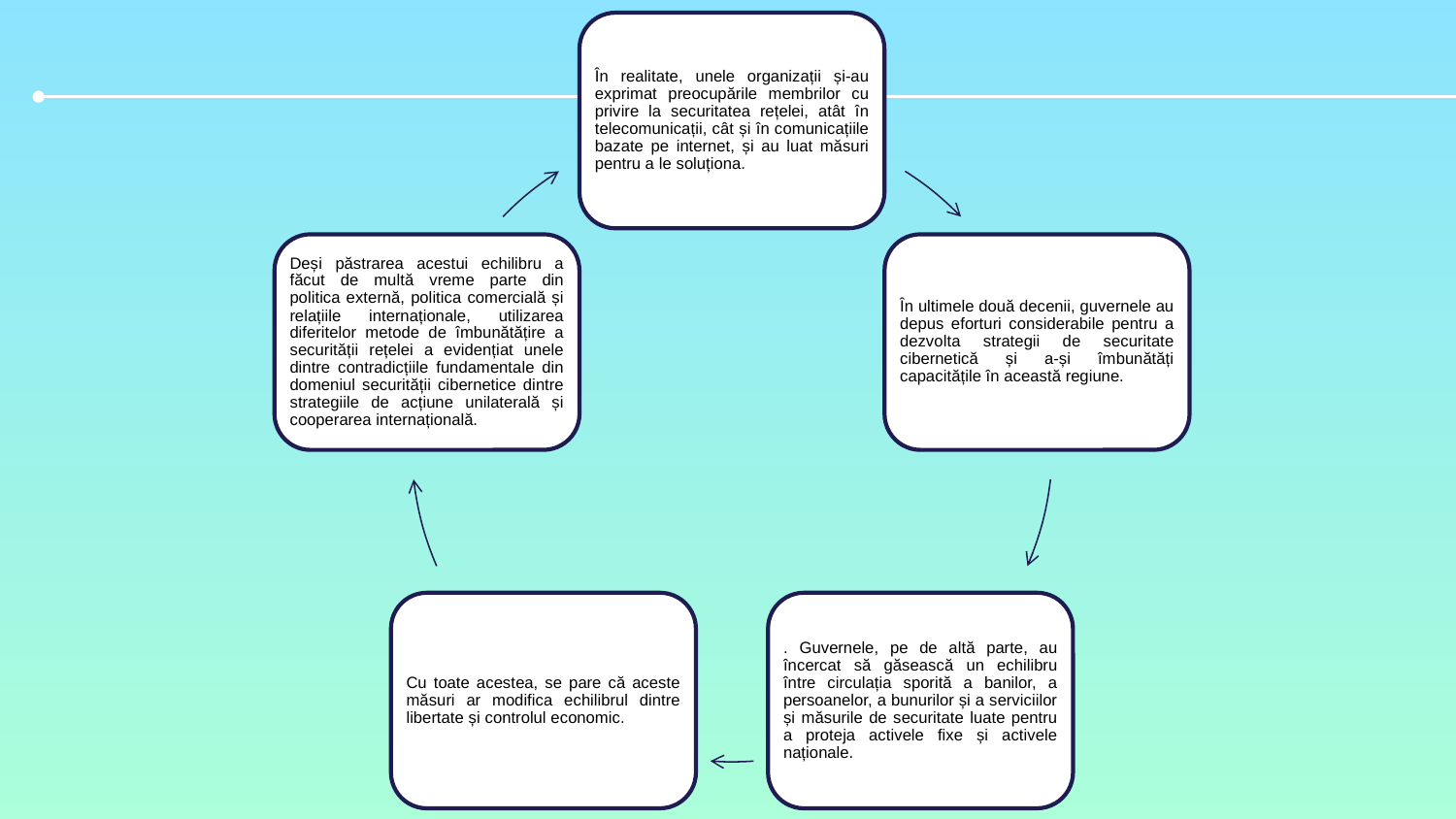

În realitate, unele organizații și-au exprimat preocupările membrilor cu privire la securitatea rețelei, atât în telecomunicații, cât și în comunicațiile bazate pe internet, și au luat măsuri pentru a le soluționa.
În ultimele două decenii, guvernele au depus eforturi considerabile pentru a dezvolta strategii de securitate cibernetică și a-și îmbunătăți capacitățile în această regiune.
. Guvernele, pe de altă parte, au încercat să găsească un echilibru între circulația sporită a banilor, a persoanelor, a bunurilor și a serviciilor și măsurile de securitate luate pentru a proteja activele fixe și activele naționale.
Cu toate acestea, se pare că aceste măsuri ar modifica echilibrul dintre libertate și controlul economic.
Deși păstrarea acestui echilibru a făcut de multă vreme parte din politica externă, politica comercială și relațiile internaționale, utilizarea diferitelor metode de îmbunătățire a securității rețelei a evidențiat unele dintre contradicțiile fundamentale din domeniul securității cibernetice dintre strategiile de acțiune unilaterală și cooperarea internațională.